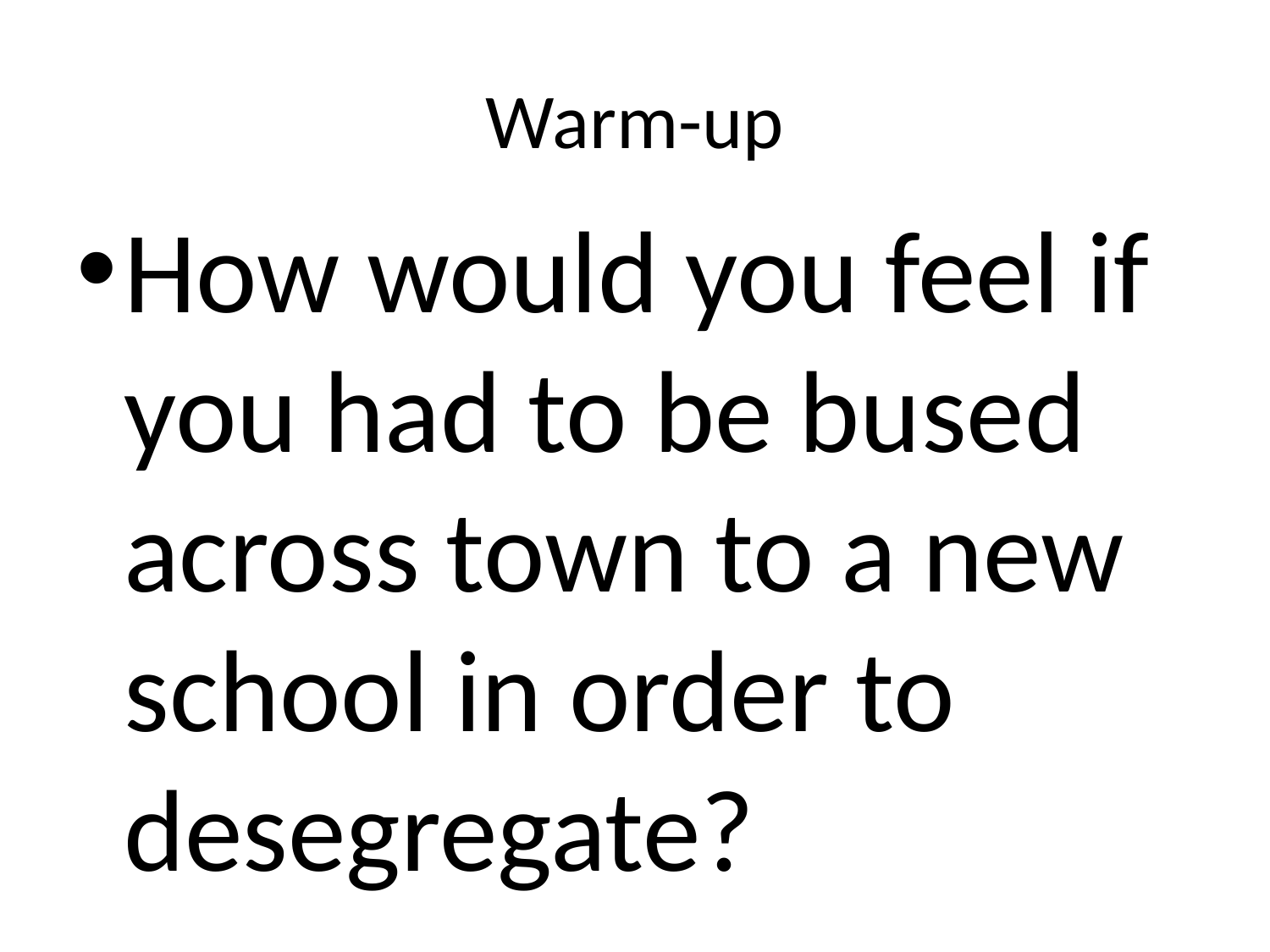

# Warm-up
How would you feel if you had to be bused across town to a new school in order to desegregate?